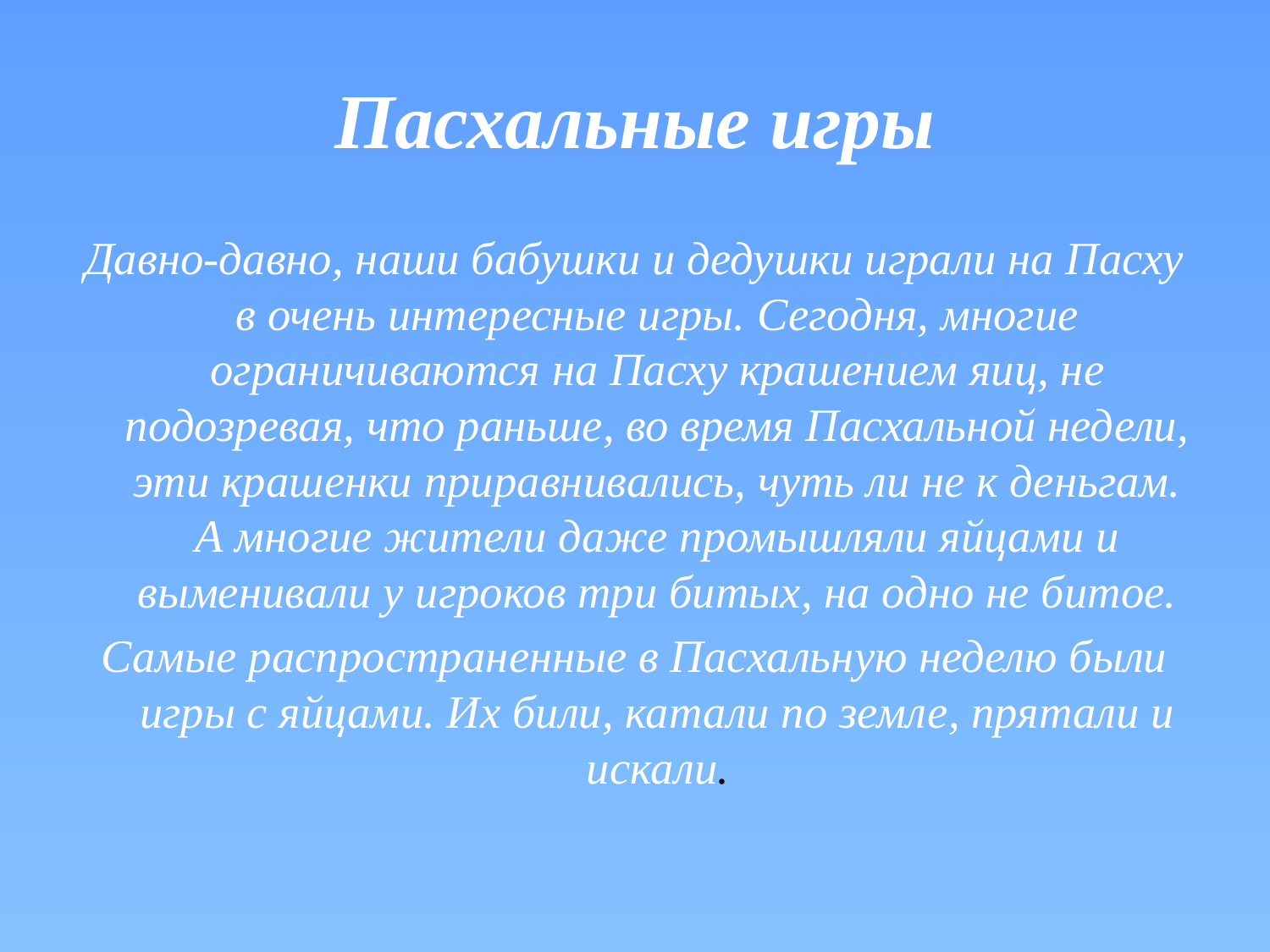

# Пасхальные игры
Давно-давно, наши бабушки и дедушки играли на Пасху в очень интересные игры. Сегодня, многие ограничиваются на Пасху крашением яиц, не подозревая, что раньше, во время Пасхальной недели, эти крашенки приравнивались, чуть ли не к деньгам. А многие жители даже промышляли яйцами и выменивали у игроков три битых, на одно не битое.
Самые распространенные в Пасхальную неделю были игры с яйцами. Их били, катали по земле, прятали и искали.